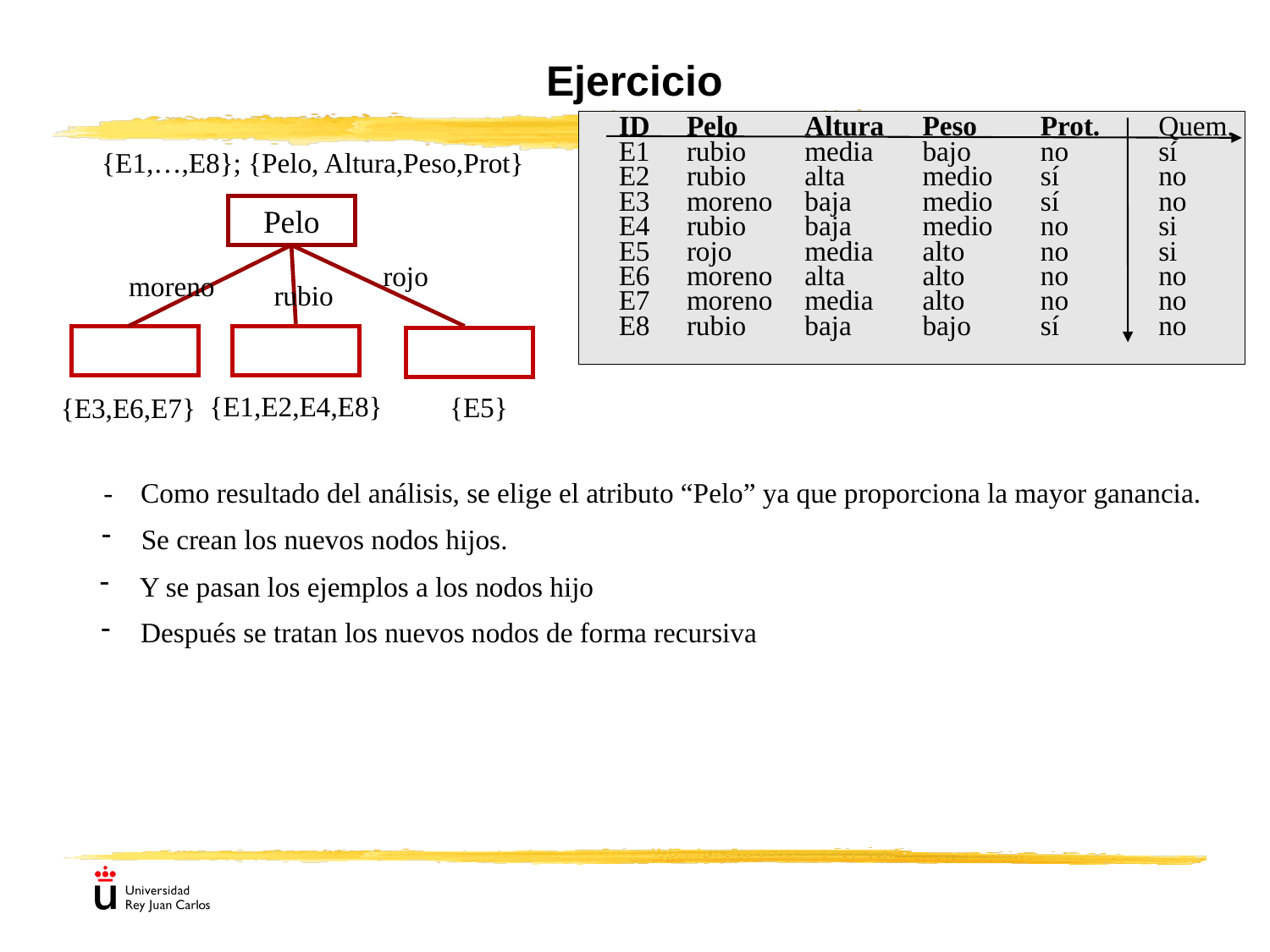

Ejercicio
ID
Pelo
Altura
Peso
Prot.
Quem.

E1
rubio
media
bajo
no
sí

E2
rubio
alta
medio
sí
no
E3
moreno
baja
medio
sí
no
E4
rubio
baja
medio
no
si
E5
rojo
media
alto
no
si
E6
moreno
alta
alto
no
no
E7
moreno
media
alto
no
no
E8
rubio
baja
bajo
sí
no

{E1,…,E8}; {Pelo, Altura,Peso,Prot}
Pelo

rojo
moreno
rubio

{E1,E2,E4,E8}
{E5}
{E3,E6,E7}
-    Como resultado del análisis, se elige el atributo “Pelo” ya que proporciona la mayor ganancia.
Se crean los nuevos nodos hijos.
Y se pasan los ejemplos a los nodos hijo

Después se tratan los nuevos nodos de forma recursiva